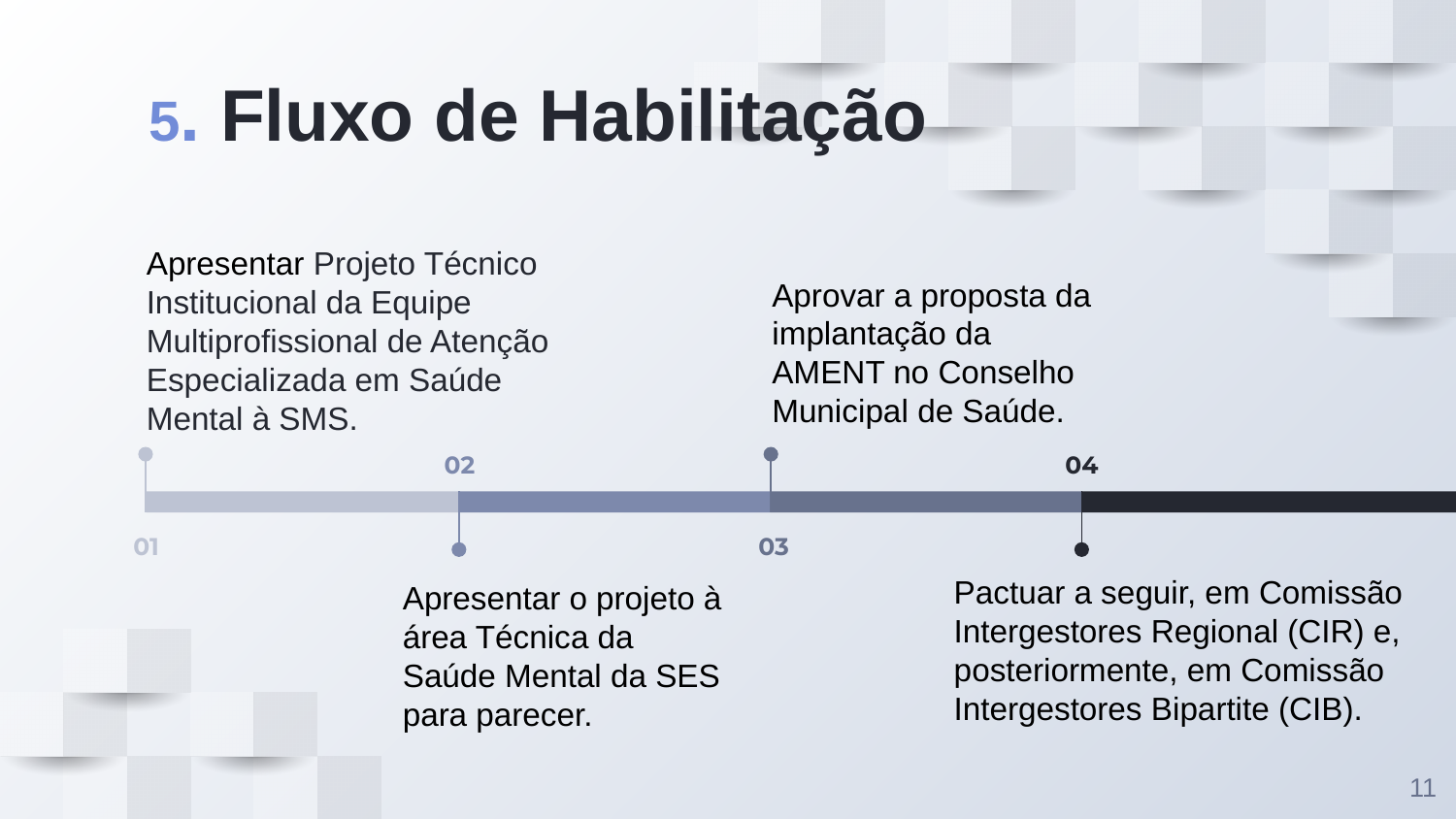

5. Fluxo de Habilitação
Apresentar Projeto Técnico Institucional da Equipe Multiprofissional de Atenção Especializada em Saúde Mental à SMS.

01

Aprovar a proposta da implantação da AMENT no Conselho Municipal de Saúde.

03

02

Apresentar o projeto à área Técnica da Saúde Mental da SES para parecer.

04

Pactuar a seguir, em Comissão Intergestores Regional (CIR) e, posteriormente, em Comissão Intergestores Bipartite (CIB).

11